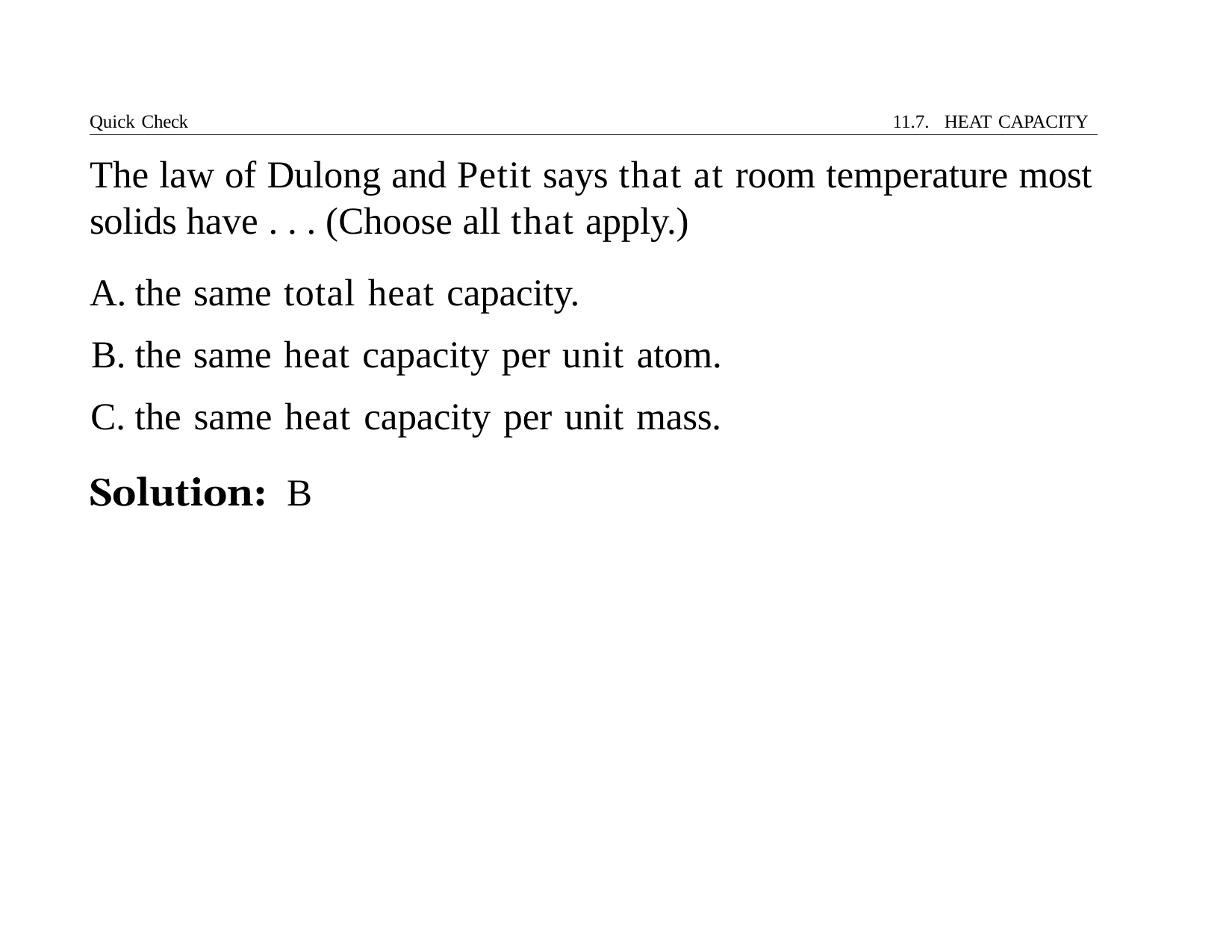

Quick Check	11.7.  HEAT CAPACITY

# The law of Dulong and Petit says that at room temperature most solids have . . . (Choose all that apply.)
the same total heat capacity.
the same heat capacity per unit atom.
the same heat capacity per unit mass.
Solution:	B